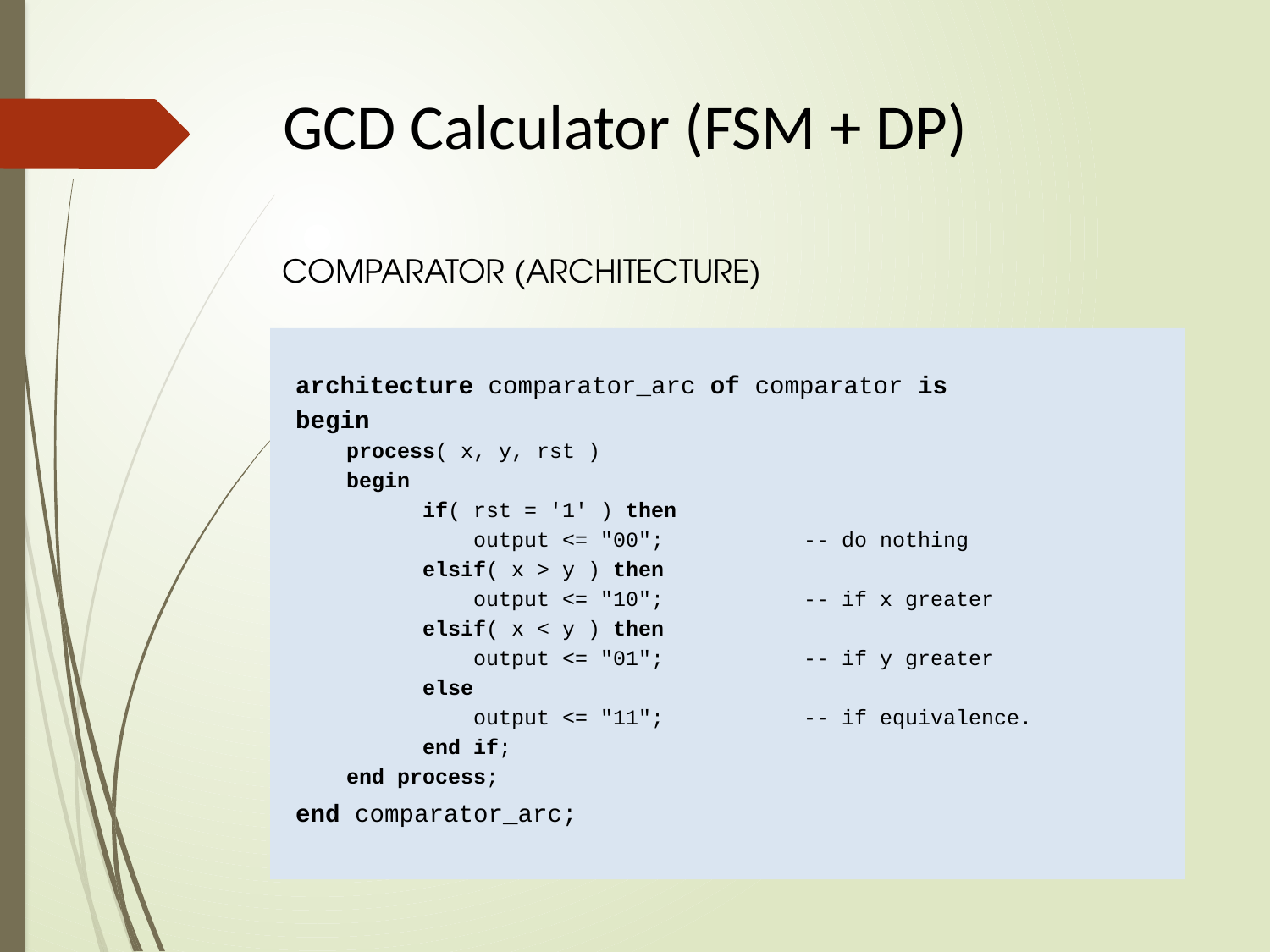

# GCD Calculator (FSM + DP)
COMPARATOR (ARCHITECTURE)

architecture comparator_arc of comparator is
begin
    process( x, y, rst )
    begin
	if( rst = '1' ) then
	    output <= "00";		-- do nothing
	elsif( x > y ) then
	    output <= "10";		-- if x greater
	elsif( x < y ) then
	    output <= "01";		-- if y greater
	else
	    output <= "11";  	-- if equivalence.
	end if;
    end process;
end comparator_arc;